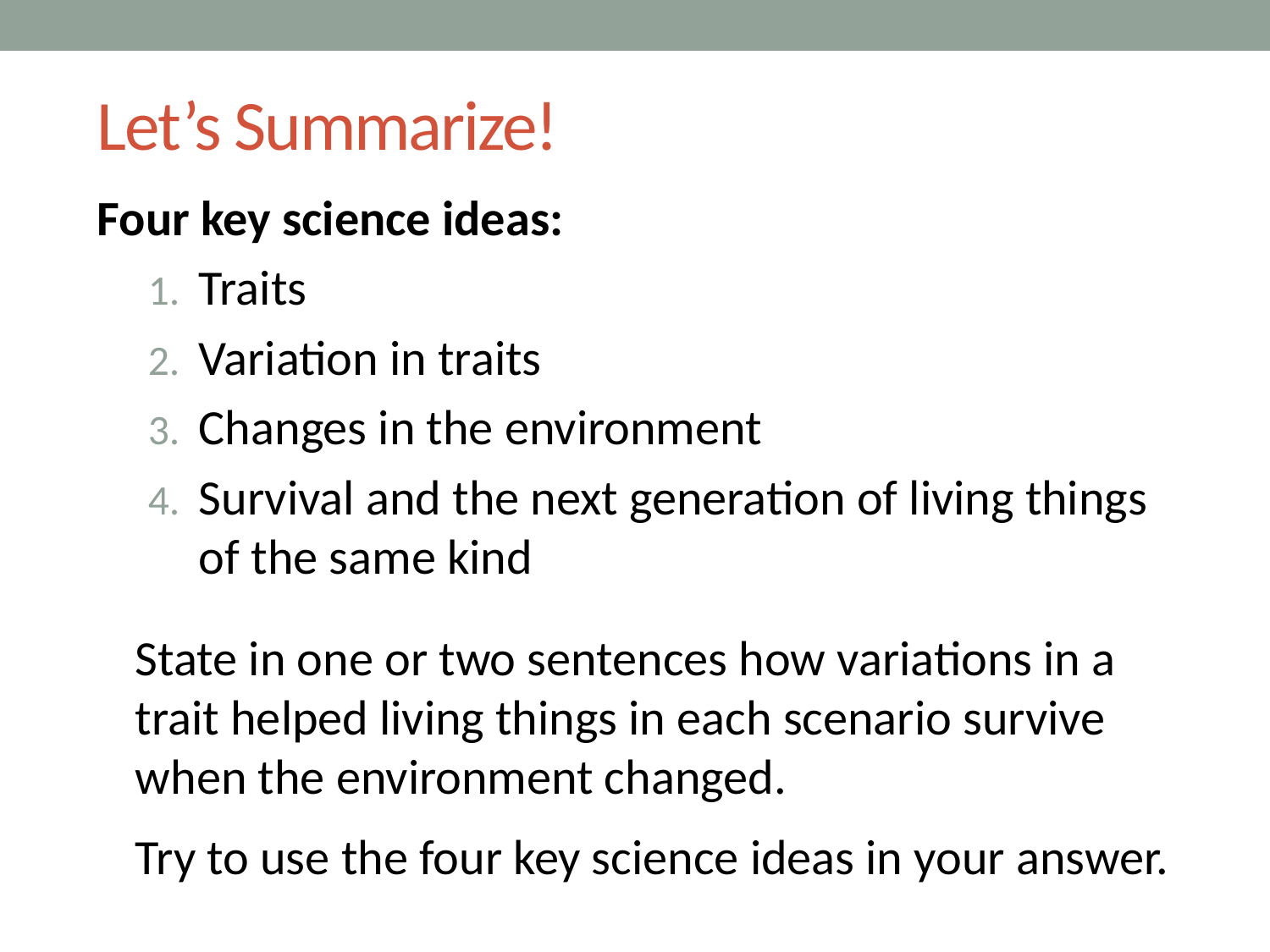

# Let’s Summarize!
Four key science ideas:
Traits
Variation in traits
Changes in the environment
Survival and the next generation of living things of the same kind
State in one or two sentences how variations in a trait helped living things in each scenario survive when the environment changed.
Try to use the four key science ideas in your answer.